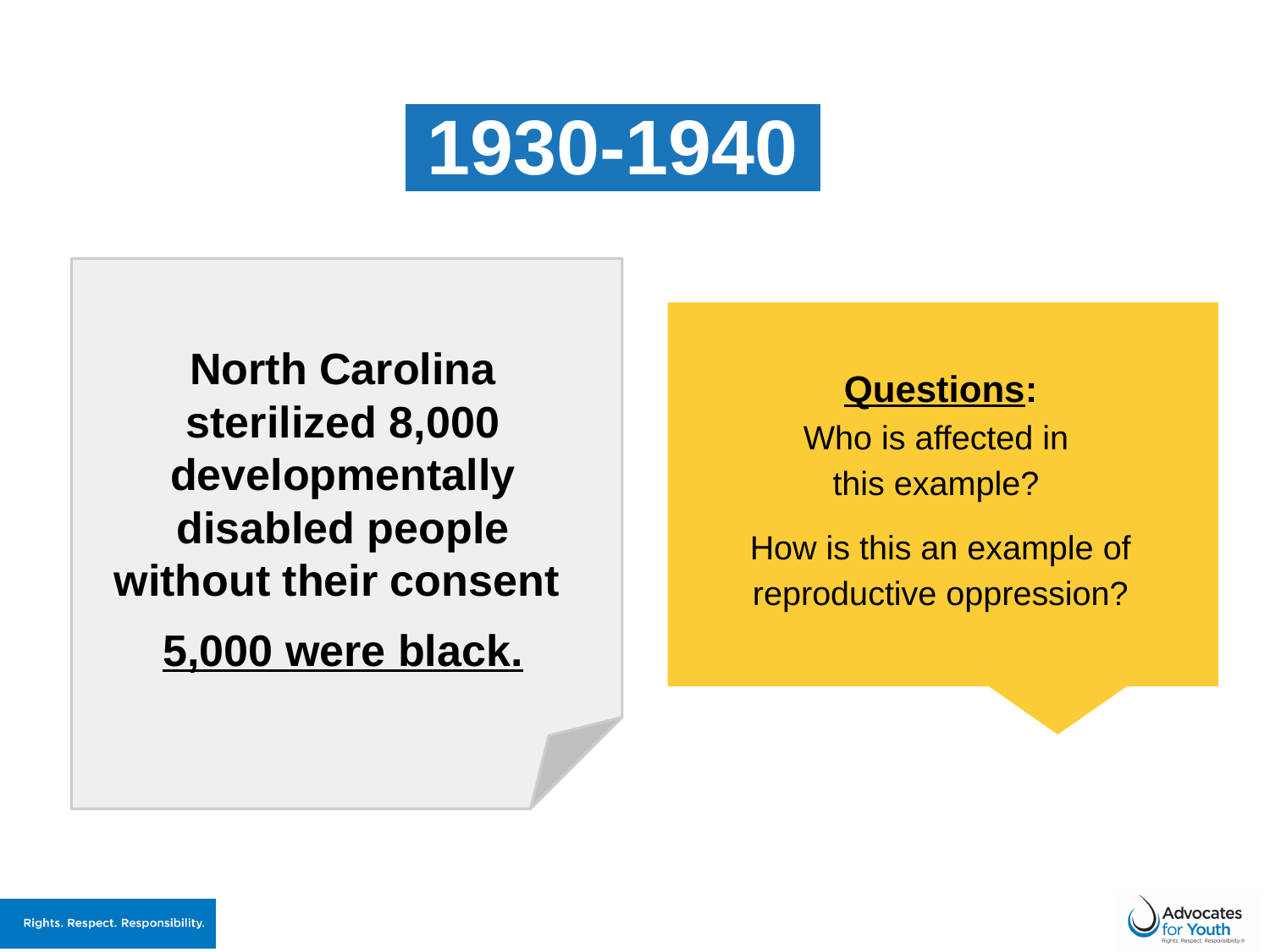

# 1930-1940

North Carolina sterilized 8,000 developmentally disabled people without their consent
5,000 were black.

Questions:
Who is affected in
this example?
How is this an example of reproductive oppression?